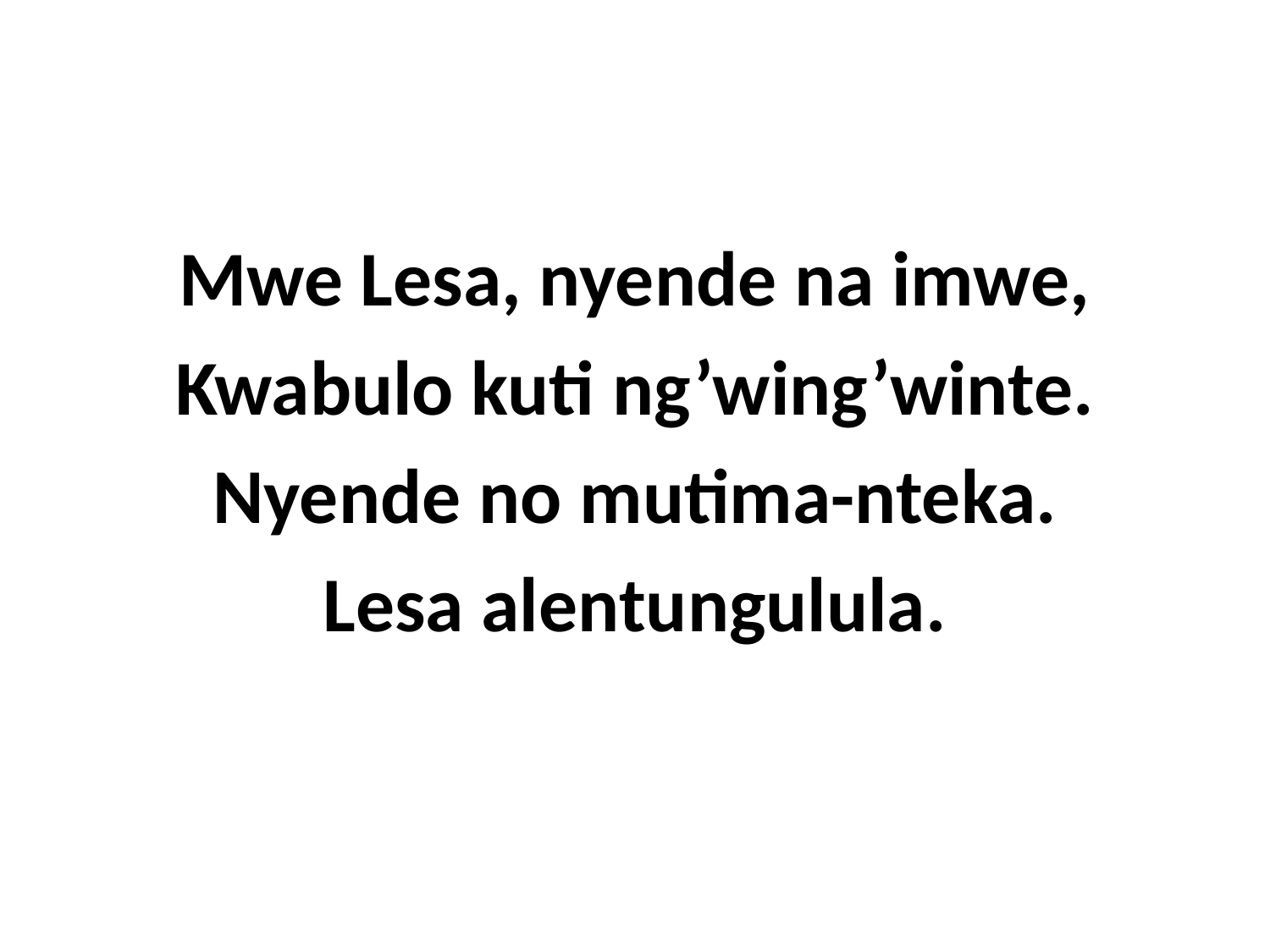

Mwe Lesa, nyende na imwe,
Kwabulo kuti ng’wing’winte.
Nyende no mutima-nteka.
Lesa alentungulula.